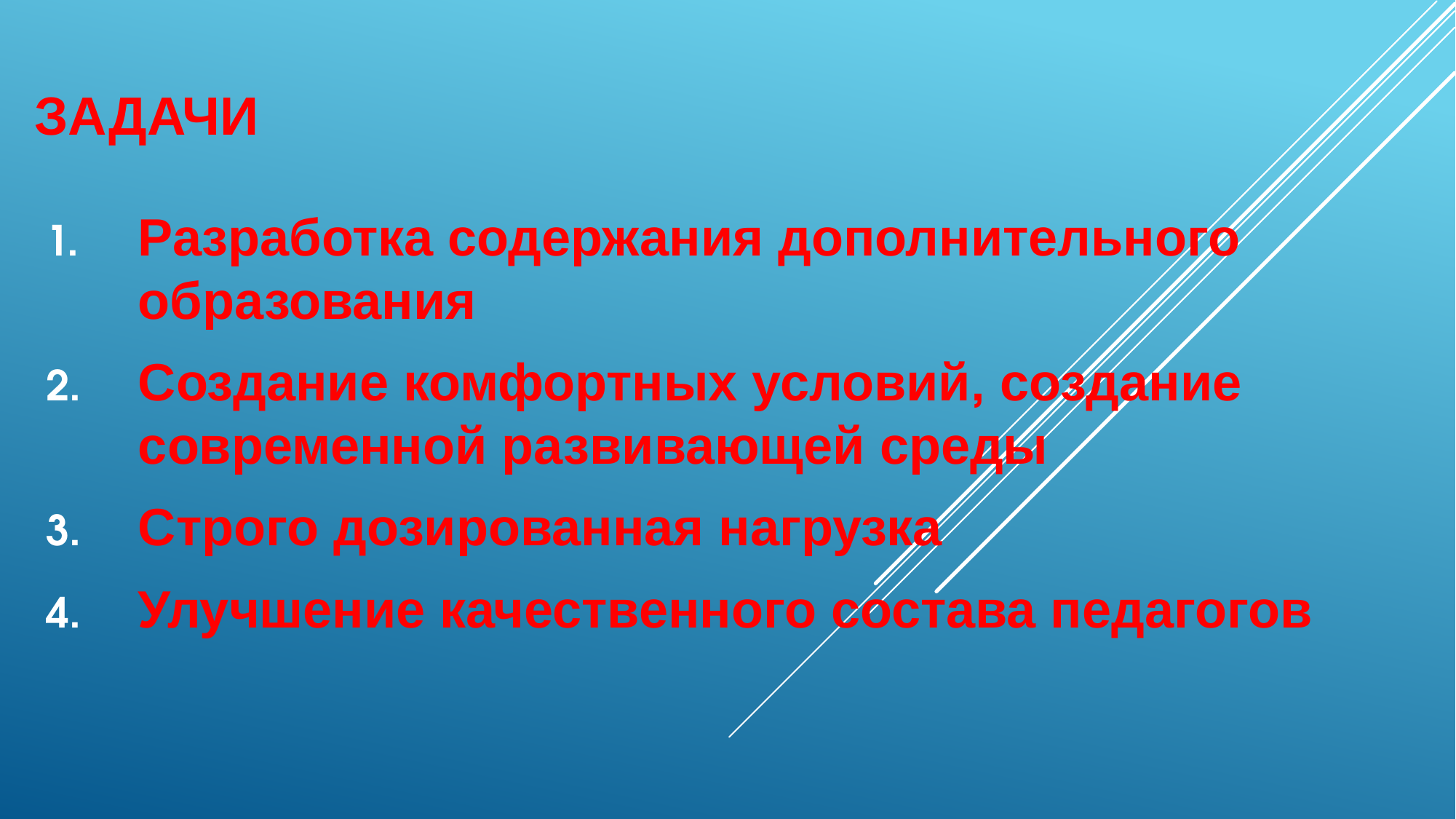

# Задачи
Разработка содержания дополнительного образования
Создание комфортных условий, создание современной развивающей среды
Строго дозированная нагрузка
Улучшение качественного состава педагогов